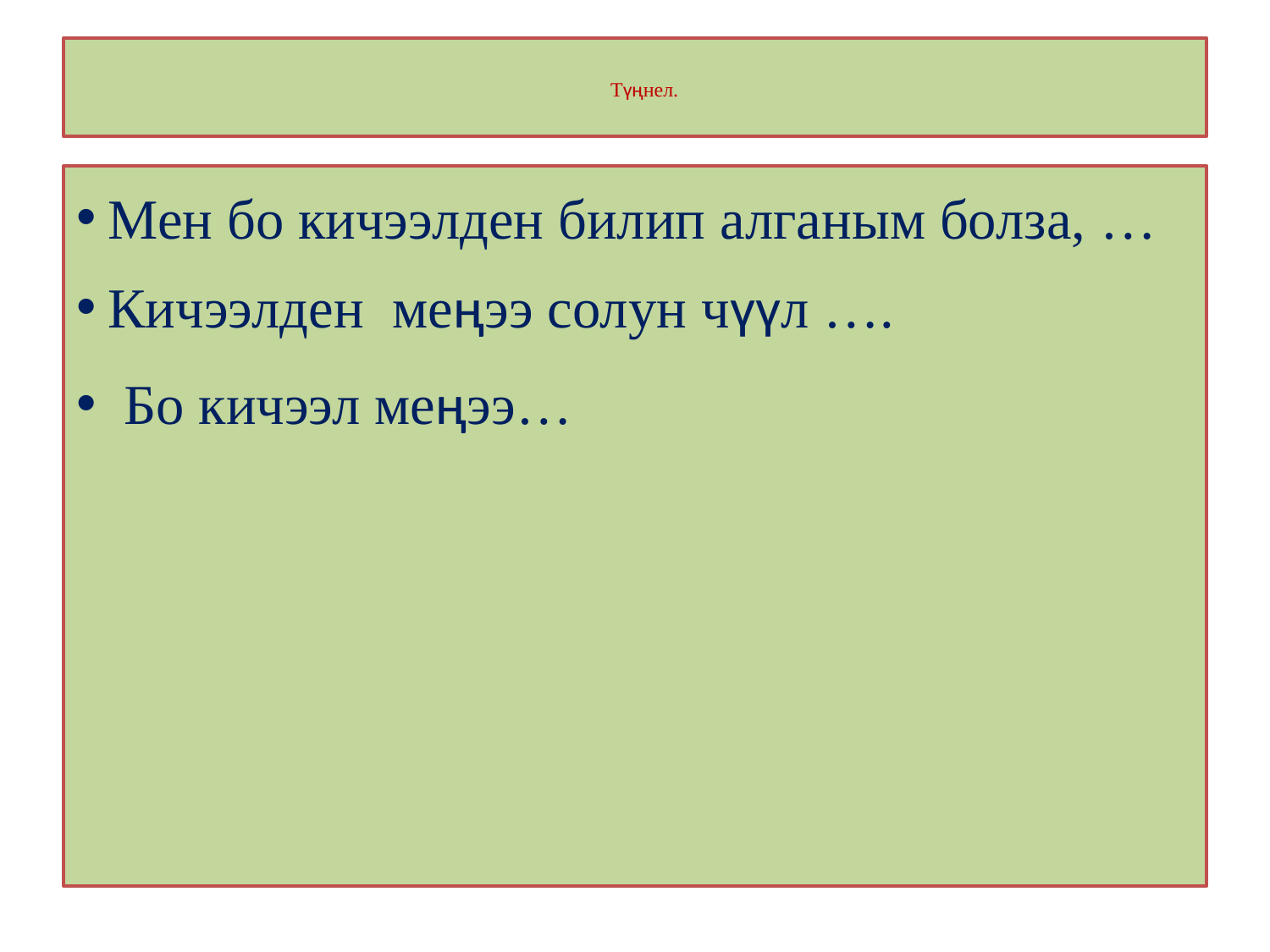

# Түңнел.
Мен бо кичээлден билип алганым болза, …
Кичээлден  меңээ солун чүүл ….
Бо кичээл меңээ…